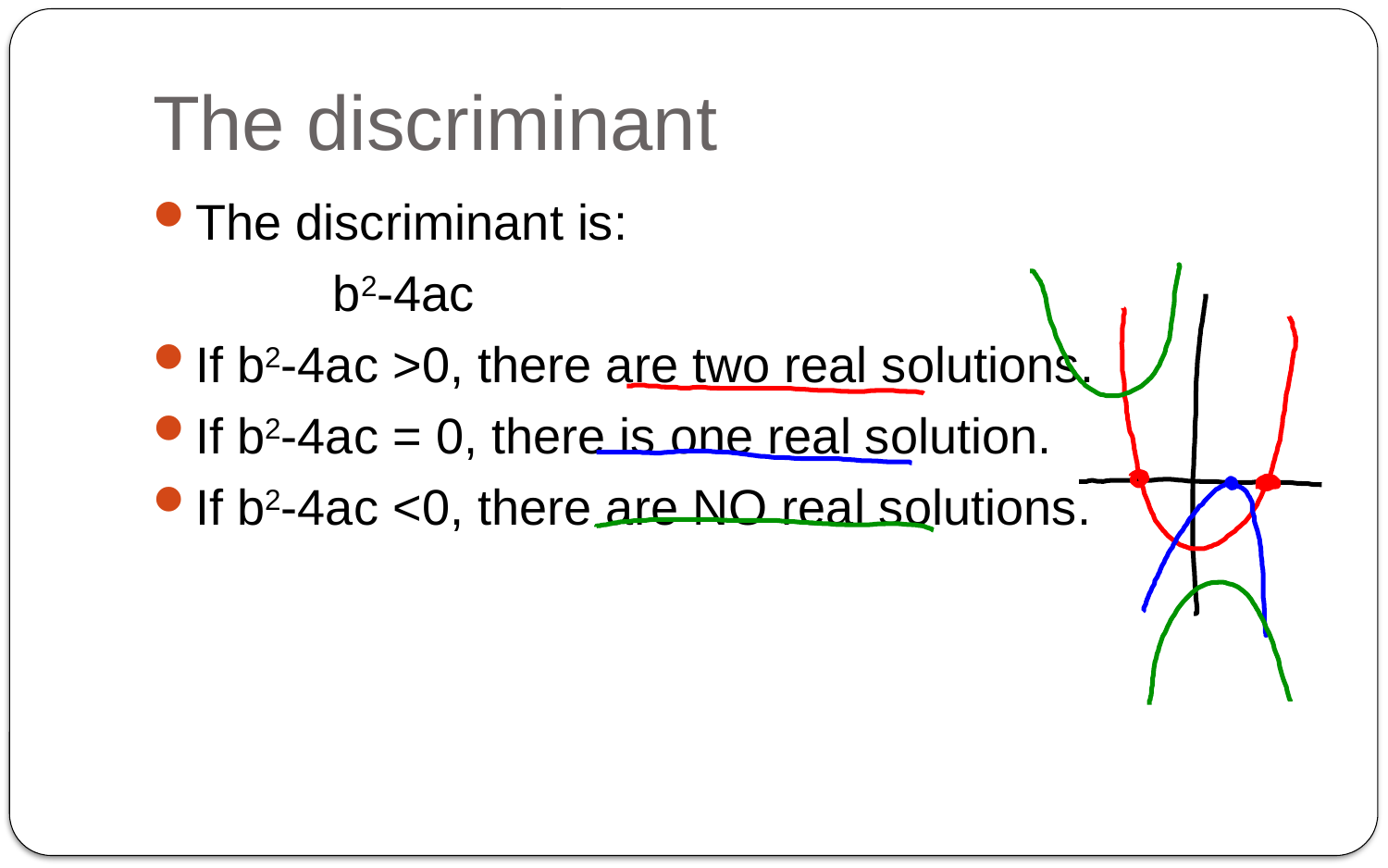

# The discriminant
The discriminant is:
		b2-4ac
If b2-4ac >0, there are two real solutions.
If b2-4ac = 0, there is one real solution.
If b2-4ac <0, there are NO real solutions.